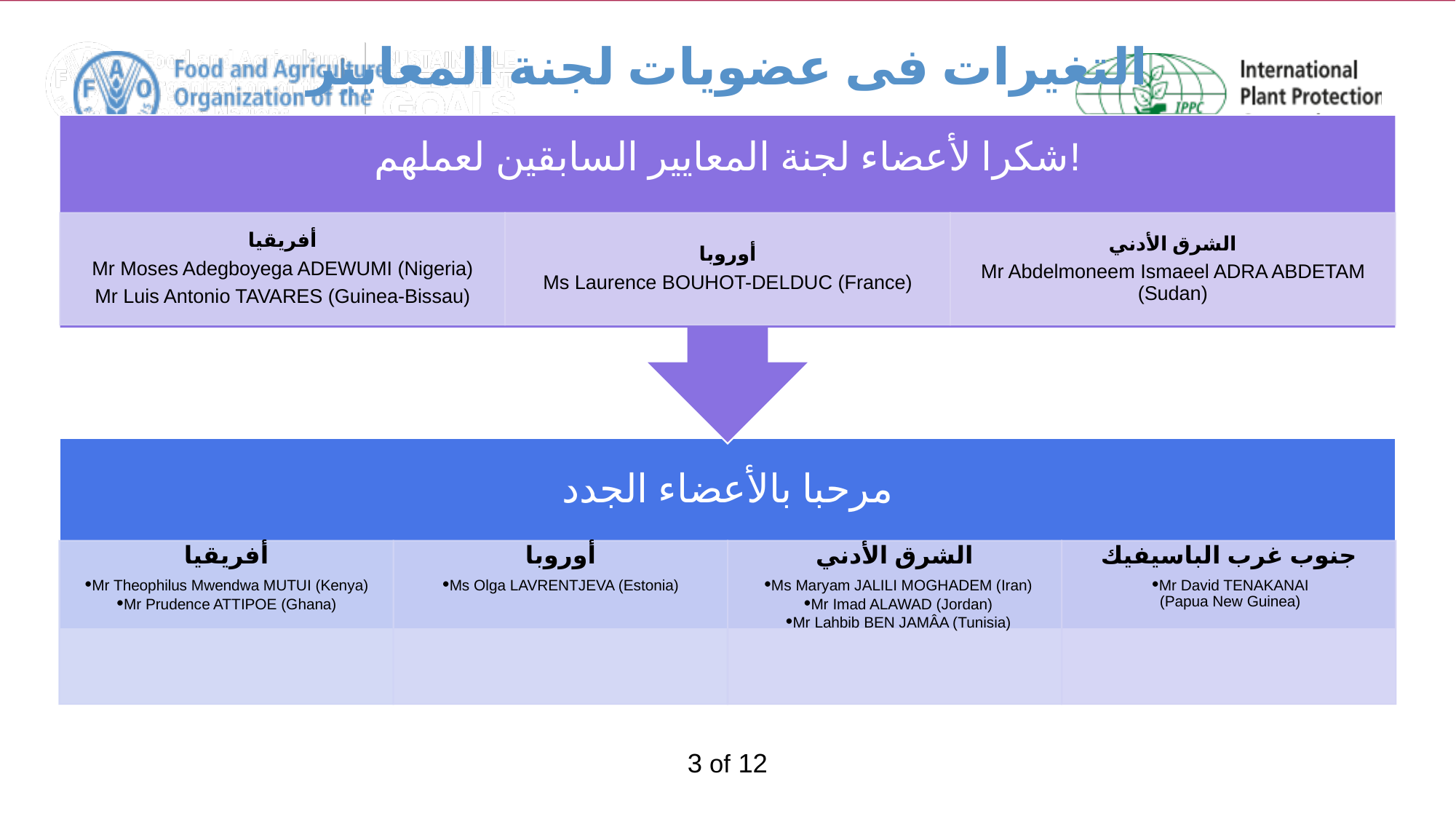

# التغيرات فى عضويات لجنة المعايير
مرحبا بالأعضاء الجدد
أفريقيا
Mr Theophilus Mwendwa MUTUI (Kenya)
Mr Prudence ATTIPOE (Ghana)
أوروبا
Ms Olga LAVRENTJEVA (Estonia)
الشرق الأدني
Ms Maryam JALILI MOGHADEM (Iran)
Mr Imad ALAWAD (Jordan)
Mr Lahbib BEN JAMÂA (Tunisia)
جنوب غرب الباسيفيك
Mr David TENAKANAI
(Papua New Guinea)
شكرا لأعضاء لجنة المعايير السابقين لعملهم!
أفريقيا
Mr Moses Adegboyega ADEWUMI (Nigeria)
Mr Luis Antonio TAVARES (Guinea-Bissau)
أوروبا
Ms Laurence BOUHOT-DELDUC (France)
الشرق الأدني
Mr Abdelmoneem Ismaeel ADRA ABDETAM (Sudan)
3 of 12